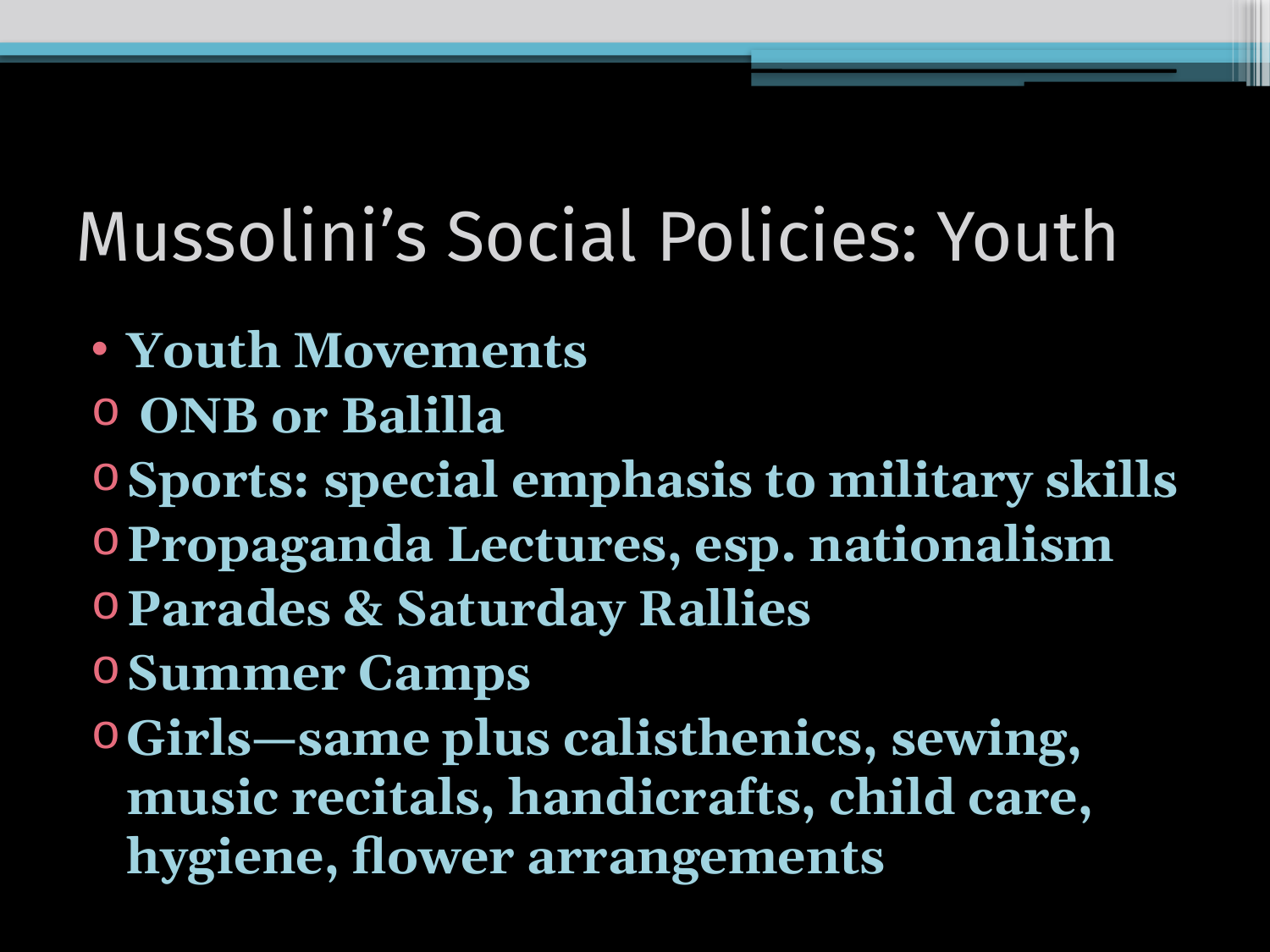

# Mussolini’s Social Policies: Youth
Youth Movements
 ONB or Balilla
Sports: special emphasis to military skills
Propaganda Lectures, esp. nationalism
Parades & Saturday Rallies
Summer Camps
Girls—same plus calisthenics, sewing, music recitals, handicrafts, child care, hygiene, flower arrangements